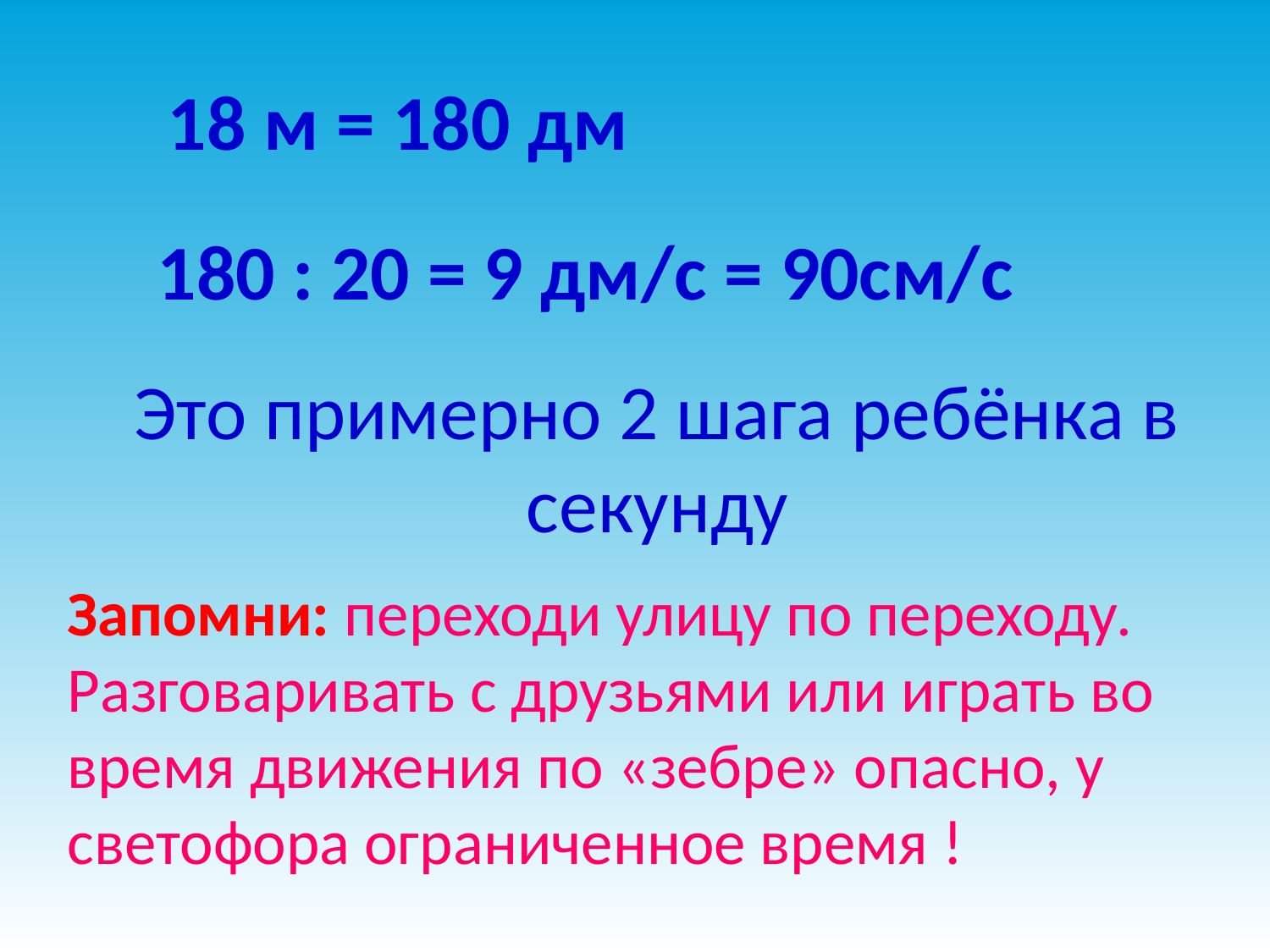

18 м = 180 дм
180 : 20 = 9 дм/с = 90см/с
Это примерно 2 шага ребёнка в секунду
Запомни: переходи улицу по переходу. Разговаривать с друзьями или играть во время движения по «зебре» опасно, у светофора ограниченное время !